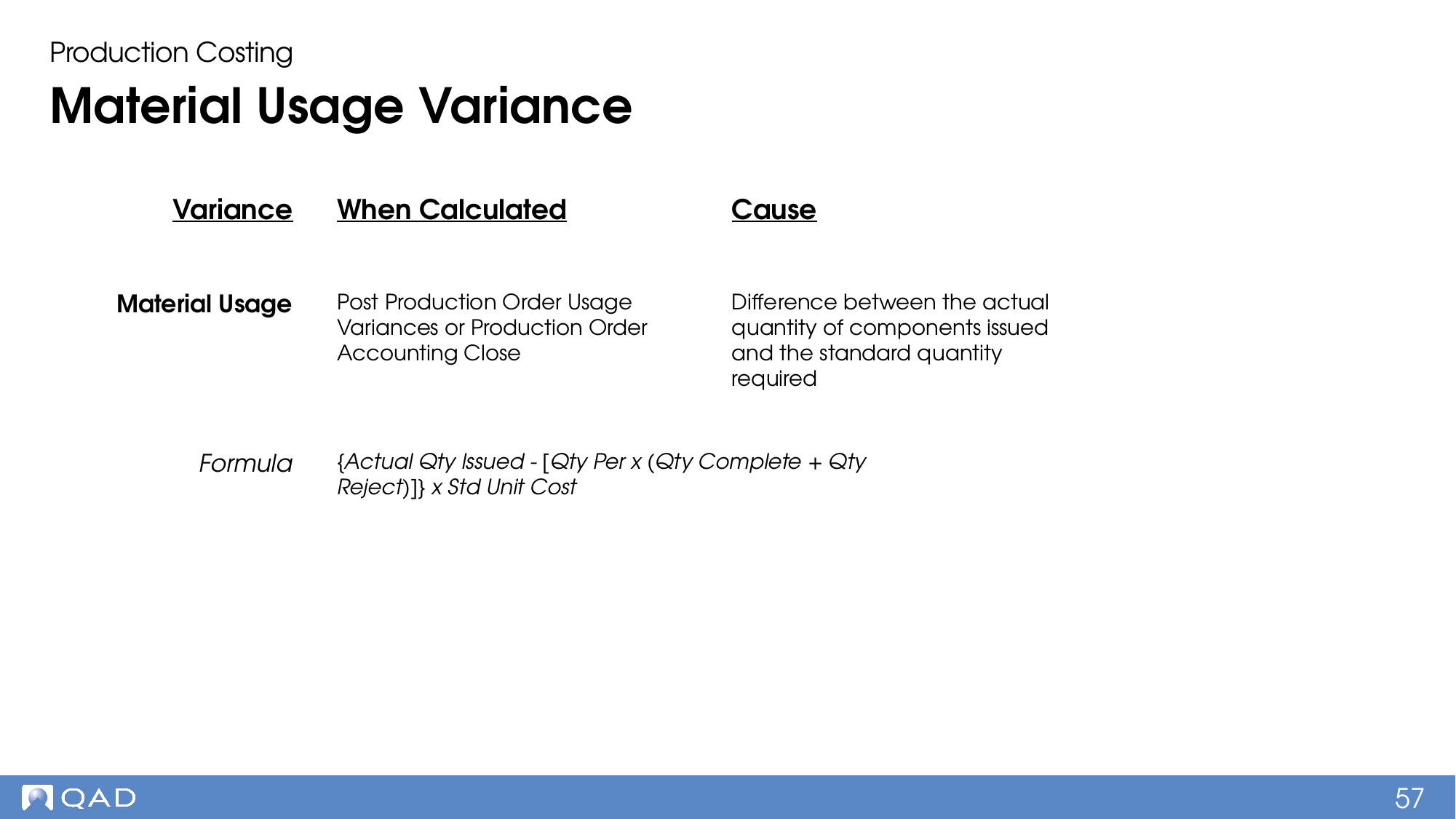

Production Costing
# Material Usage Variance
Variance
When Calculated
Cause
Material Usage
Post Production Order Usage Variances or Production Order Accounting Close
Difference between the actual quantity of components issued and the standard quantity required
Formula
{Actual Qty Issued - [Qty Per x (Qty Complete + Qty Reject)]} x Std Unit Cost
57